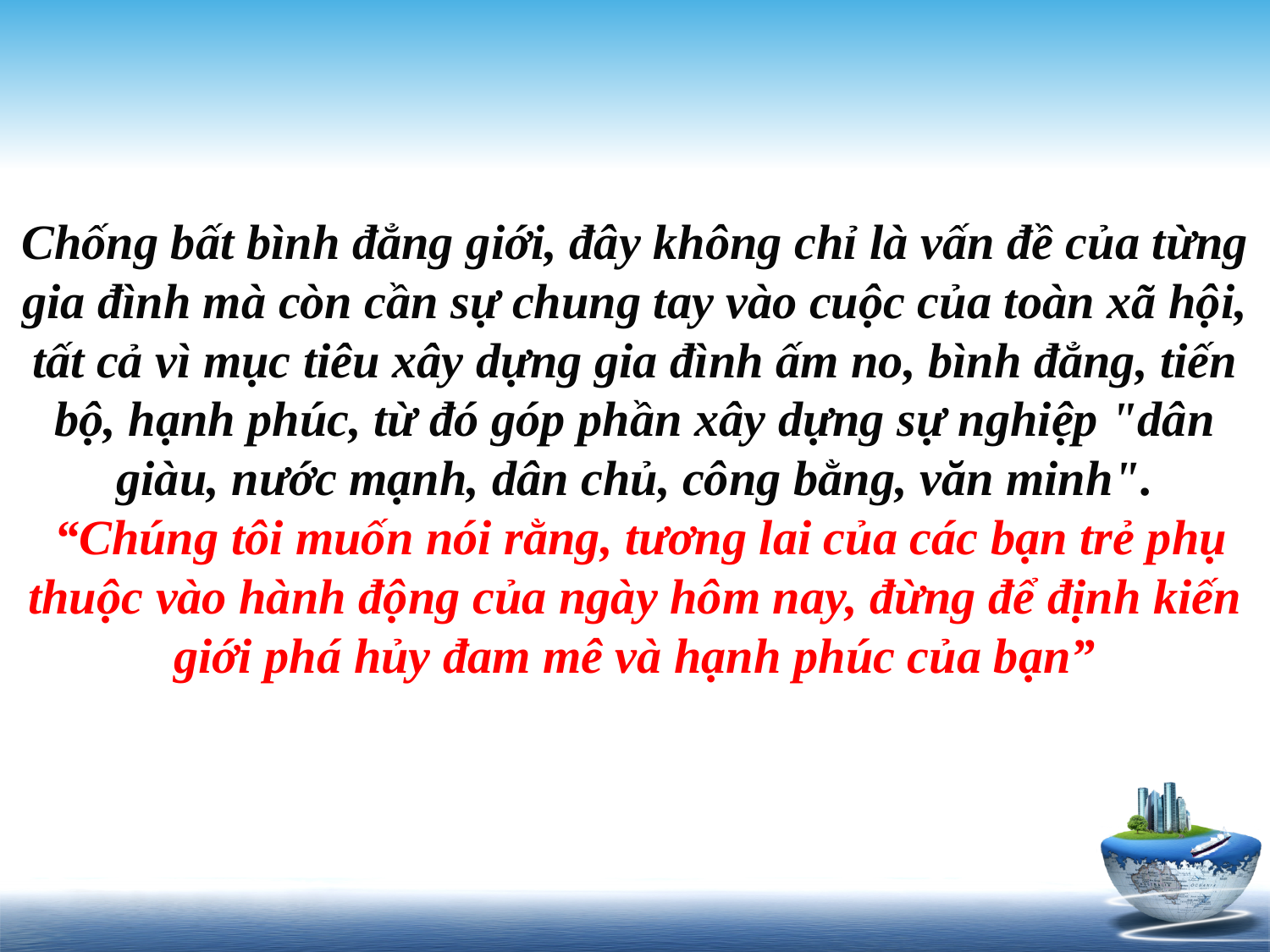

# Chống bất bình đẳng giới, đây không chỉ là vấn đề của từng gia đình mà còn cần sự chung tay vào cuộc của toàn xã hội, tất cả vì mục tiêu xây dựng gia đình ấm no, bình đẳng, tiến bộ, hạnh phúc, từ đó góp phần xây dựng sự nghiệp "dân giàu, nước mạnh, dân chủ, công bằng, văn minh". “Chúng tôi muốn nói rằng, tương lai của các bạn trẻ phụ thuộc vào hành động của ngày hôm nay, đừng để định kiến giới phá hủy đam mê và hạnh phúc của bạn”